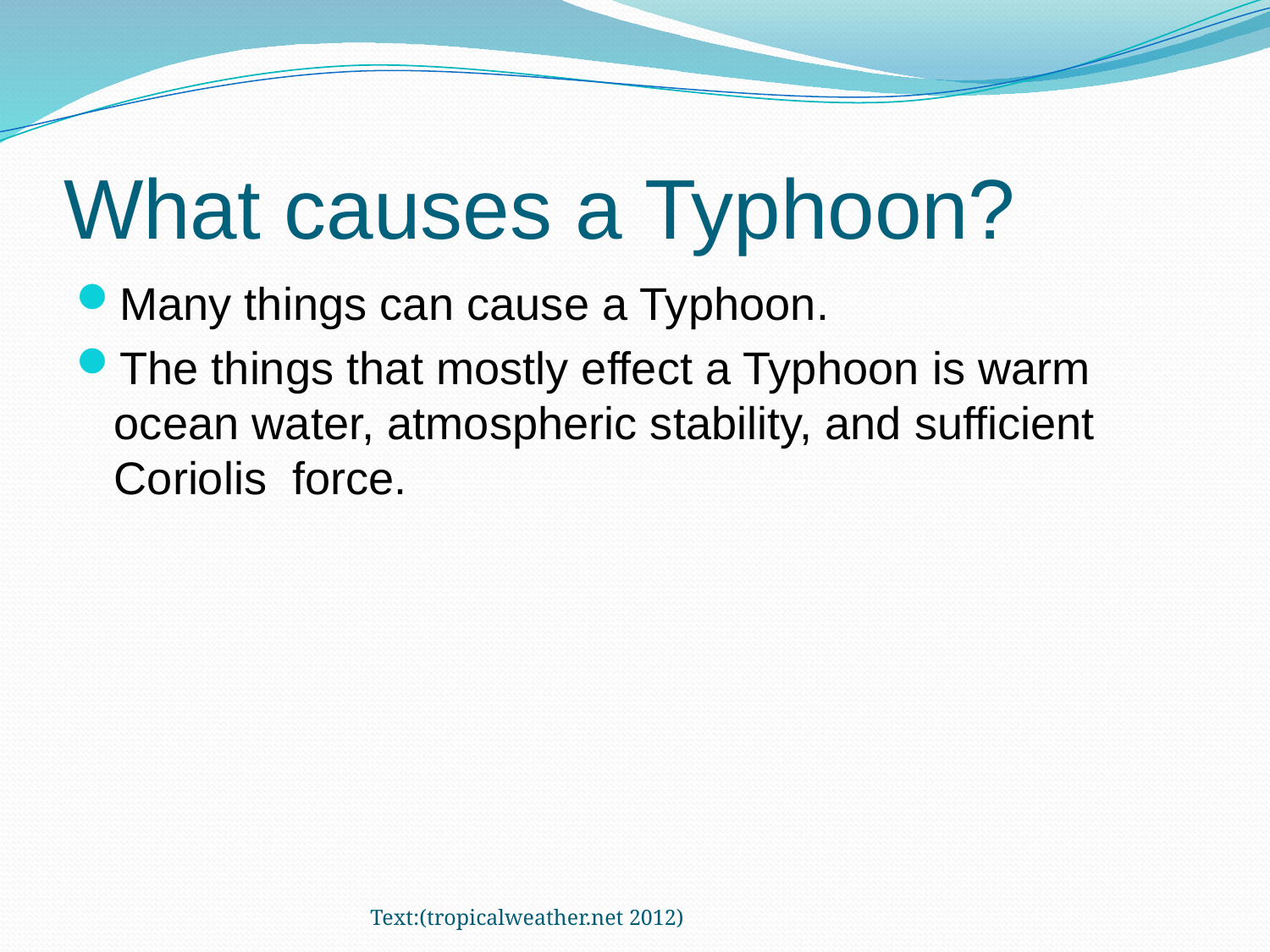

# What causes a Typhoon?
Many things can cause a Typhoon.
The things that mostly effect a Typhoon is warm ocean water, atmospheric stability, and sufficient Coriolis  force.
Text:(tropicalweather.net 2012)